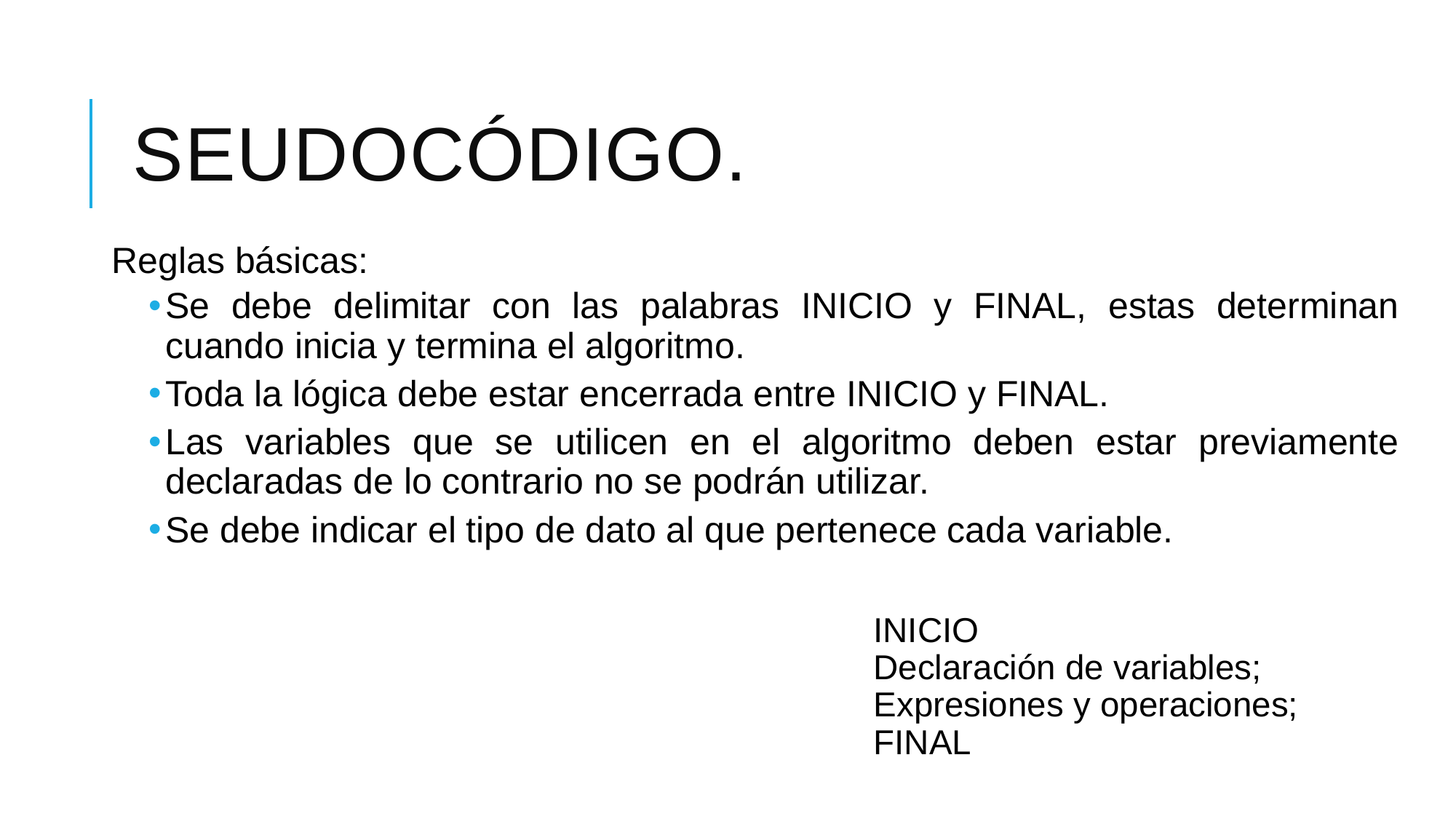

# Seudocódigo.
Reglas básicas:
Se debe delimitar con las palabras INICIO y FINAL, estas determinan cuando inicia y termina el algoritmo.
Toda la lógica debe estar encerrada entre INICIO y FINAL.
Las variables que se utilicen en el algoritmo deben estar previamente declaradas de lo contrario no se podrán utilizar.
Se debe indicar el tipo de dato al que pertenece cada variable.

INICIO
	Declaración de variables;
	Expresiones y operaciones;
FINAL